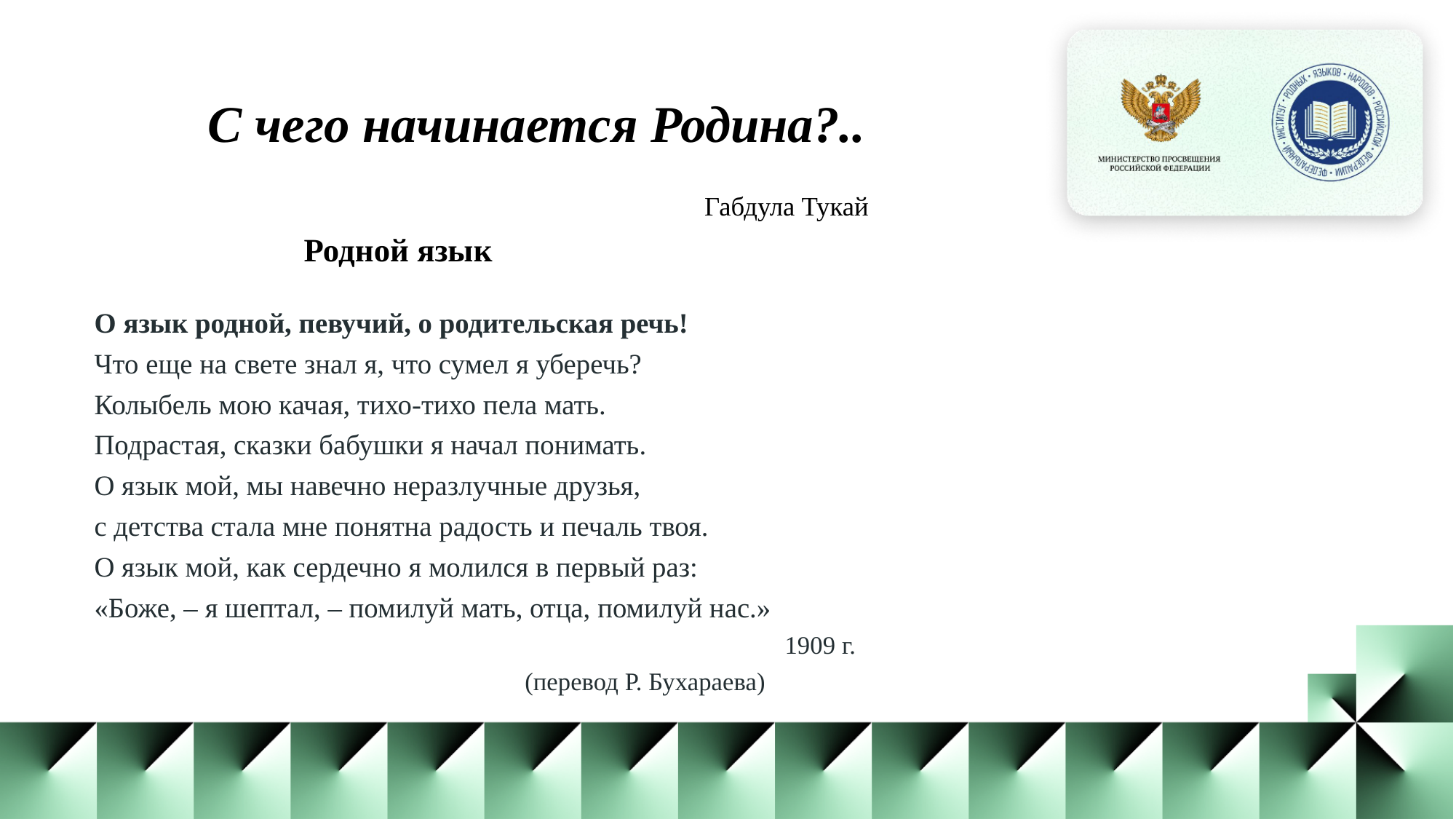

С чего начинается Родина?..
                                           Габдула Тукай
                                    Родной язык
О язык родной, певучий, о родительская речь!
Что еще на свете знал я, что сумел я уберечь?
Колыбель мою качая, тихо-тихо пела мать.
Подрастая, сказки бабушки я начал понимать.
О язык мой, мы навечно неразлучные друзья,
с детства стала мне понятна радость и печаль твоя.
О язык мой, как сердечно я молился в первый раз:
«Боже, – я шептал, – помилуй мать, отца, помилуй нас.»
                                                       1909 г.
(перевод Р. Бухараева)